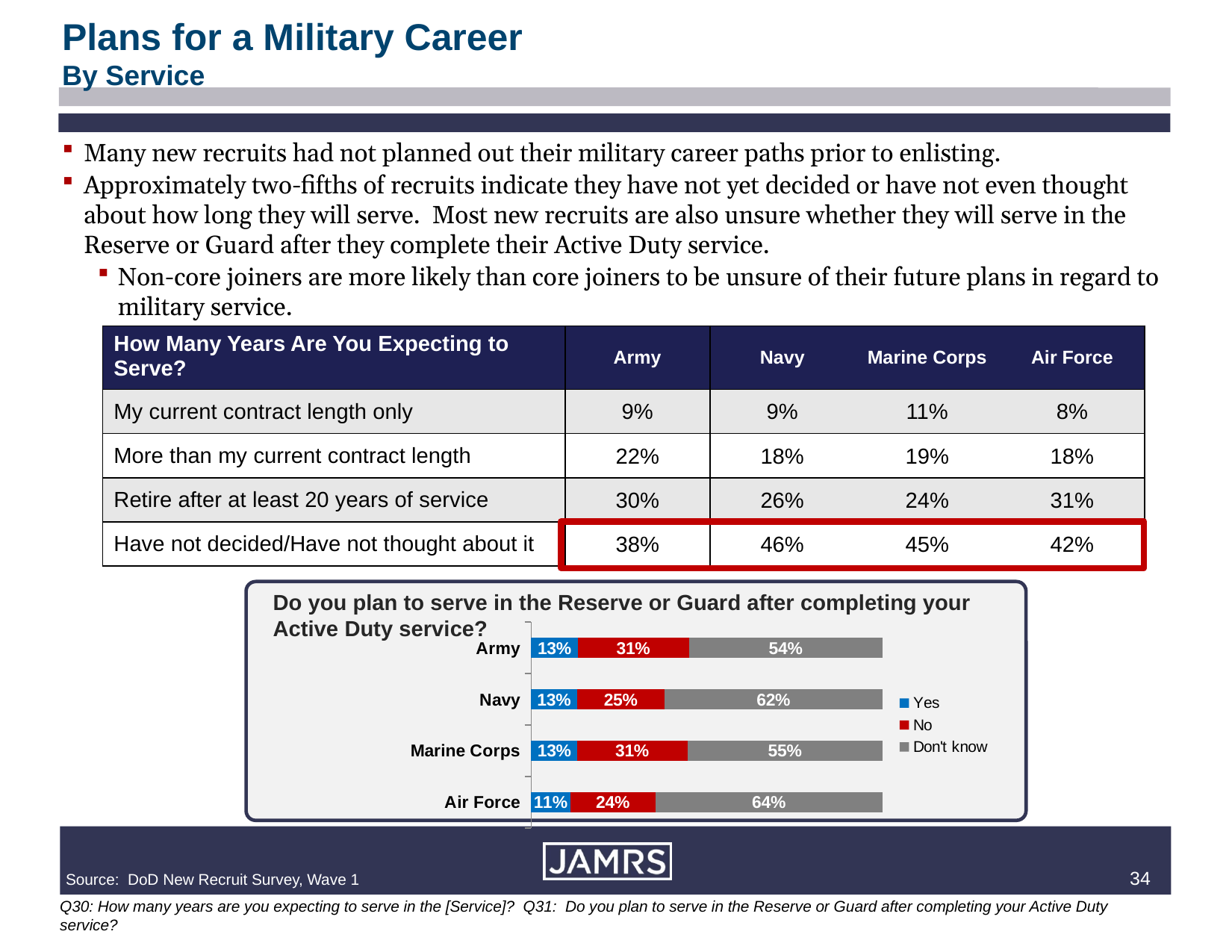

Plans for a Military Career
By Service
Many new recruits had not planned out their military career paths prior to enlisting.
Approximately two-fifths of recruits indicate they have not yet decided or have not even thought about how long they will serve.  Most new recruits are also unsure whether they will serve in the Reserve or Guard after they complete their Active Duty service.
Non-core joiners are more likely than core joiners to be unsure of their future plans in regard to military service.
| How Many Years Are You Expecting to Serve? | Army | Navy | Marine Corps | Air Force |
| --- | --- | --- | --- | --- |
| My current contract length only | 9% | 9% | 11% | 8% |
| More than my current contract length | 22% | 18% | 19% | 18% |
| Retire after at least 20 years of service | 30% | 26% | 24% | 31% |
| Have not decided/Have not thought about it | 38% | 46% | 45% | 42% |

Do you plan to serve in the Reserve or Guard after completing your Active Duty service?

### Chart

| Category | Yes | No | Don't know |
|---|---|---|---|
| Air Force | 0.11 | 0.24 | 0.64 |
| Marine Corps | 0.13 | 0.31 | 0.55 |
| Navy | 0.13 | 0.25 | 0.62 |
| Army | 0.13 | 0.31 | 0.54 |
34
Source:  DoD New Recruit Survey, Wave 1
	Q30: How many years are you expecting to serve in the [Service]?  Q31:  Do you plan to serve in the Reserve or Guard after completing your Active Duty service?